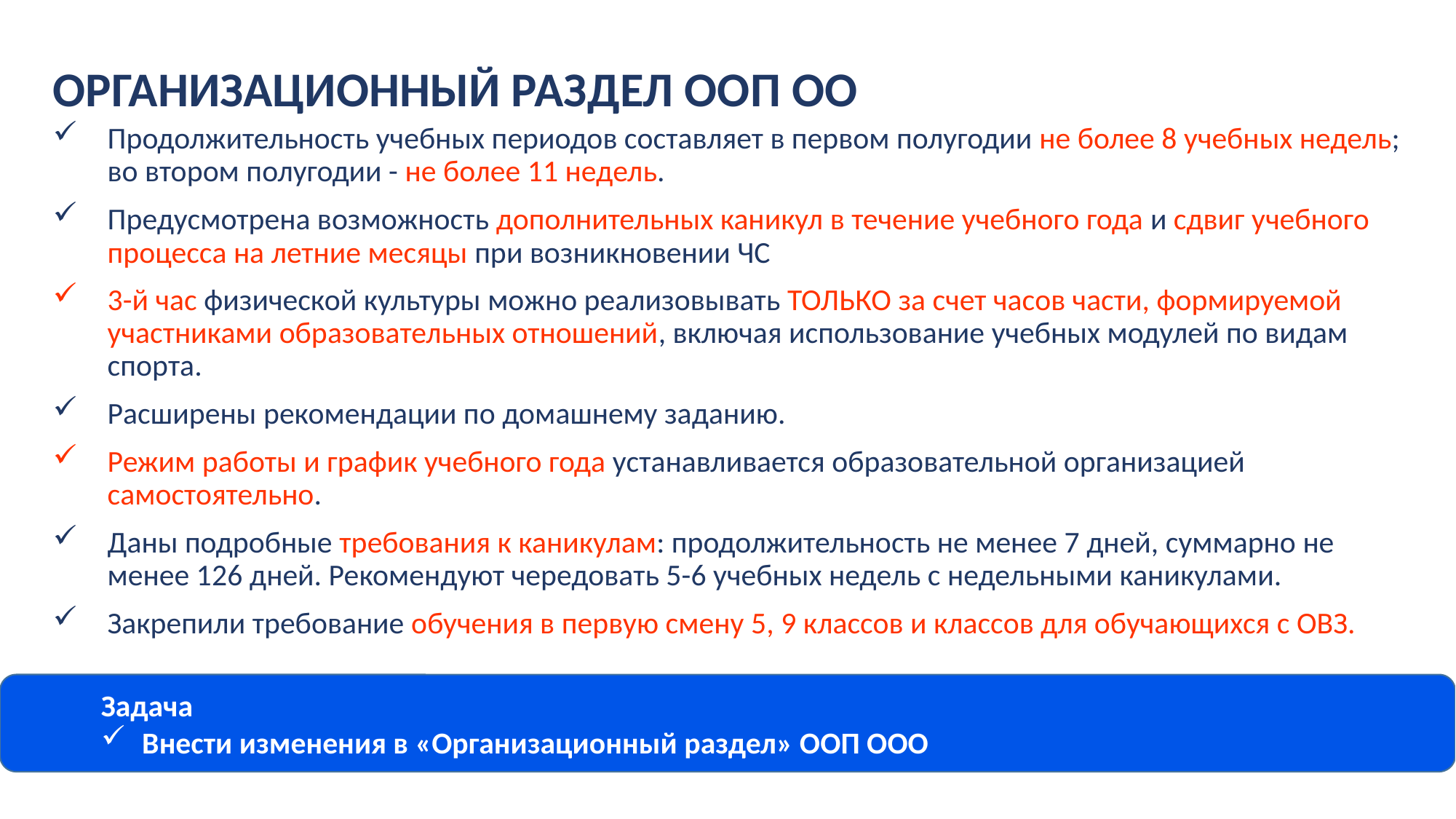

# ОРГАНИЗАЦИОННЫЙ РАЗДЕЛ ООП ОО
Продолжительность учебных периодов составляет в первом полугодии не более 8 учебных недель; во втором полугодии - не более 11 недель.
Предусмотрена возможность дополнительных каникул в течение учебного года и сдвиг учебного процесса на летние месяцы при возникновении ЧС
3-й час физической культуры можно реализовывать ТОЛЬКО за счет часов части, формируемой участниками образовательных отношений, включая использование учебных модулей по видам спорта.
Расширены рекомендации по домашнему заданию.
Режим работы и график учебного года устанавливается образовательной организацией самостоятельно.
Даны подробные требования к каникулам: продолжительность не менее 7 дней, суммарно не менее 126 дней. Рекомендуют чередовать 5-6 учебных недель с недельными каникулами.
Закрепили требование обучения в первую смену 5, 9 классов и классов для обучающихся с ОВЗ.
Задача
Внести изменения в «Организационный раздел» ООП ООО